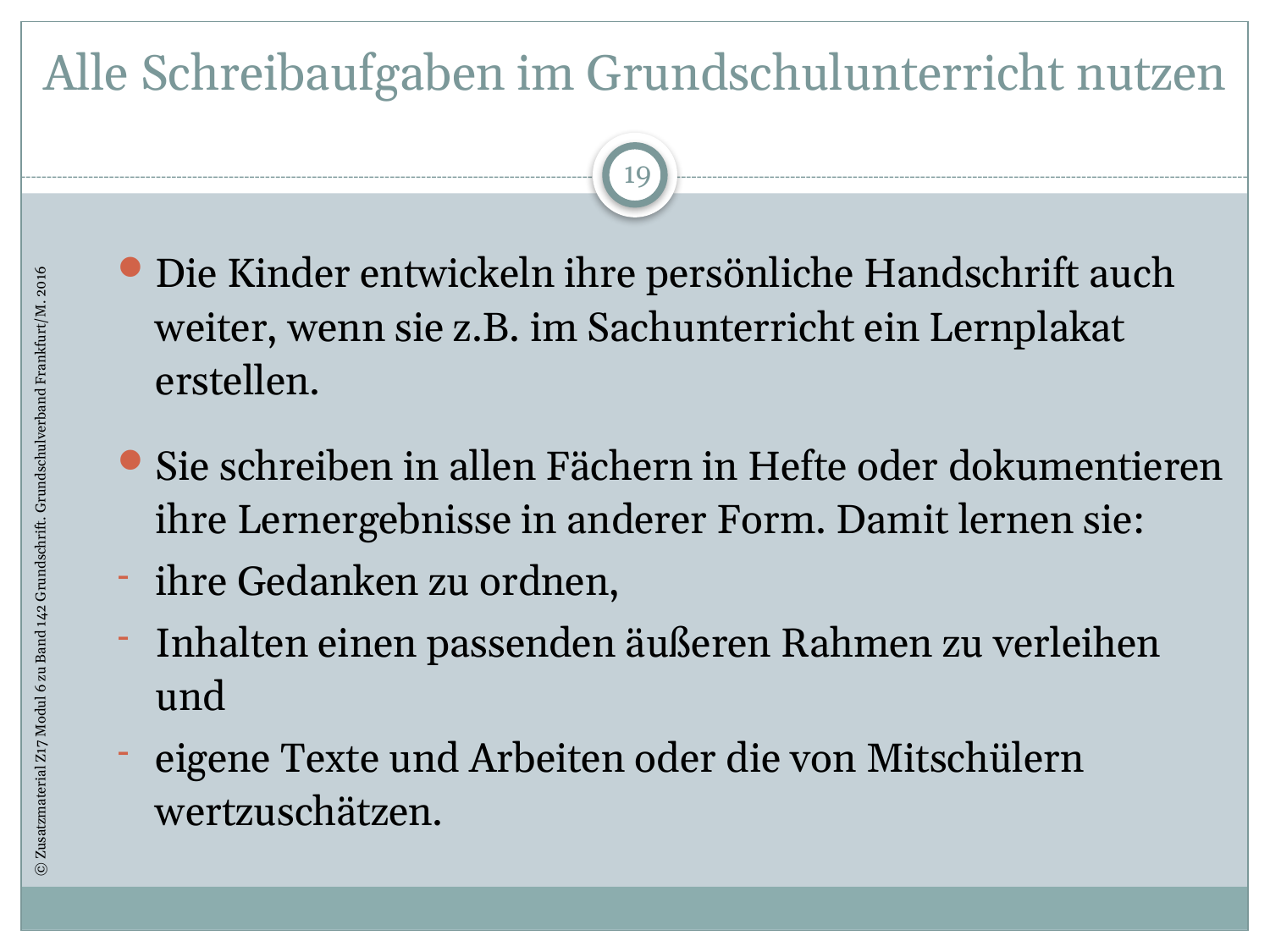

# Alle Schreibaufgaben im Grundschulunterricht nutzen
19
Die Kinder entwickeln ihre persönliche Handschrift auch weiter, wenn sie z.B. im Sachunterricht ein Lernplakat erstellen.

Sie schreiben in allen Fächern in Hefte oder dokumentieren ihre Lernergebnisse in anderer Form. Damit lernen sie:
ihre Gedanken zu ordnen,
Inhalten einen passenden äußeren Rahmen zu verleihen und
eigene Texte und Arbeiten oder die von Mitschülern wertzuschätzen.